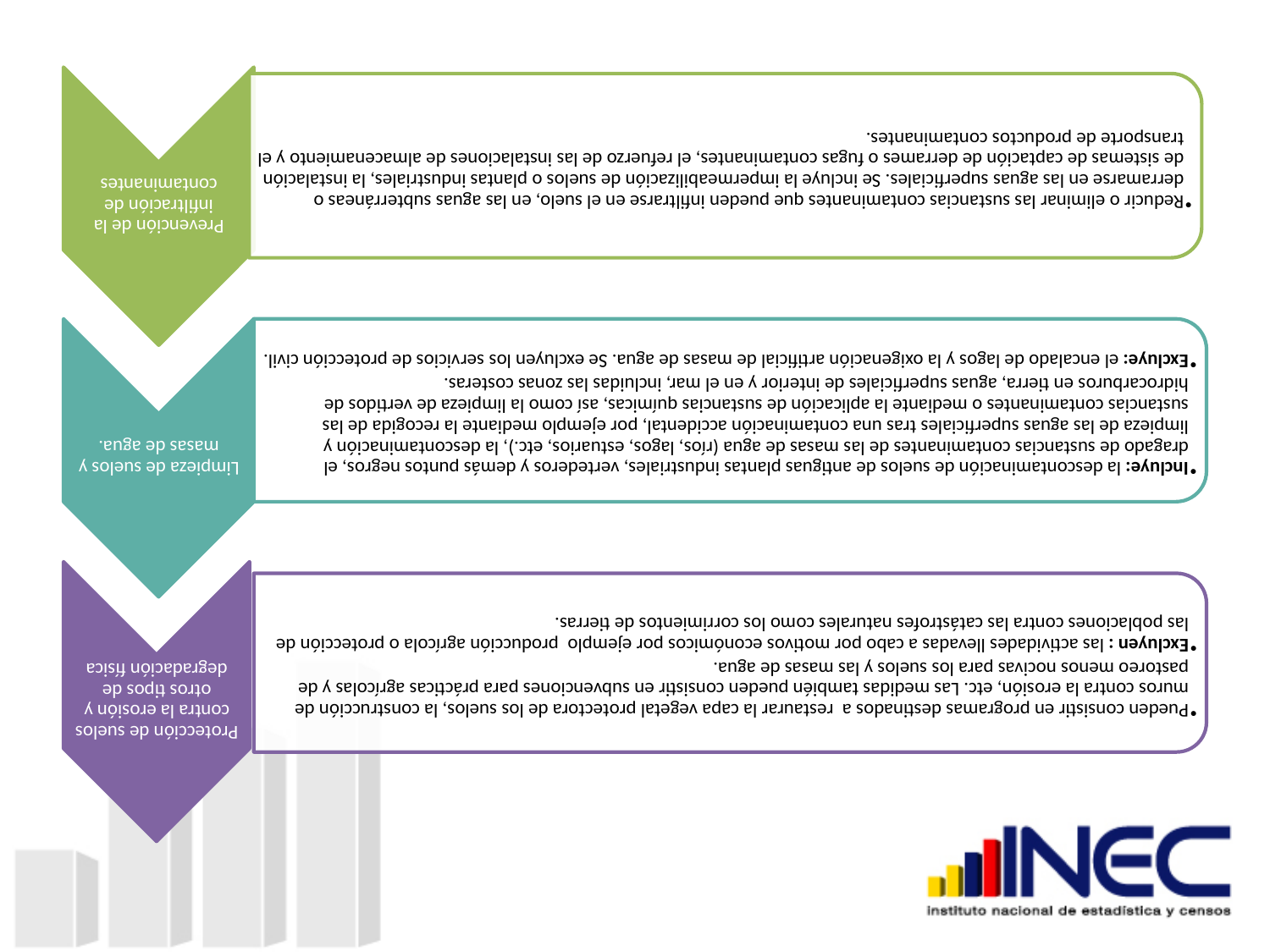

Prevención de la infiltración de contaminantes
Reducir o eliminar las sustancias contaminantes que pueden infiltrarse en el suelo, en las aguas subterráneas o derramarse en las aguas superficiales. Se incluye la impermeabilización de suelos o plantas industriales, la instalación de sistemas de captación de derrames o fugas contaminantes, el refuerzo de las instalaciones de almacenamiento y el transporte de productos contaminantes.
Limpieza de suelos y masas de agua.
Incluye: la descontaminación de suelos de antiguas plantas industriales, vertederos y demás puntos negros, el dragado de sustancias contaminantes de las masas de agua (ríos, lagos, estuarios, etc.), la descontaminación y limpieza de las aguas superficiales tras una contaminación accidental, por ejemplo mediante la recogida de las sustancias contaminantes o mediante la aplicación de sustancias químicas, así como la limpieza de vertidos de hidrocarburos en tierra, aguas superficiales de interior y en el mar, incluidas las zonas costeras.
Excluye: el encalado de lagos y la oxigenación artificial de masas de agua. Se excluyen los servicios de protección civil.
Protección de suelos contra la erosión y otros tipos de degradación física
Pueden consistir en programas destinados a  restaurar la capa vegetal protectora de los suelos, la construcción de muros contra la erosión, etc. Las medidas también pueden consistir en subvenciones para prácticas agrícolas y de pastoreo menos nocivas para los suelos y las masas de agua.
Excluyen : las actividades llevadas a cabo por motivos económicos por ejemplo  producción agrícola o protección de las poblaciones contra las catástrofes naturales como los corrimientos de tierras.